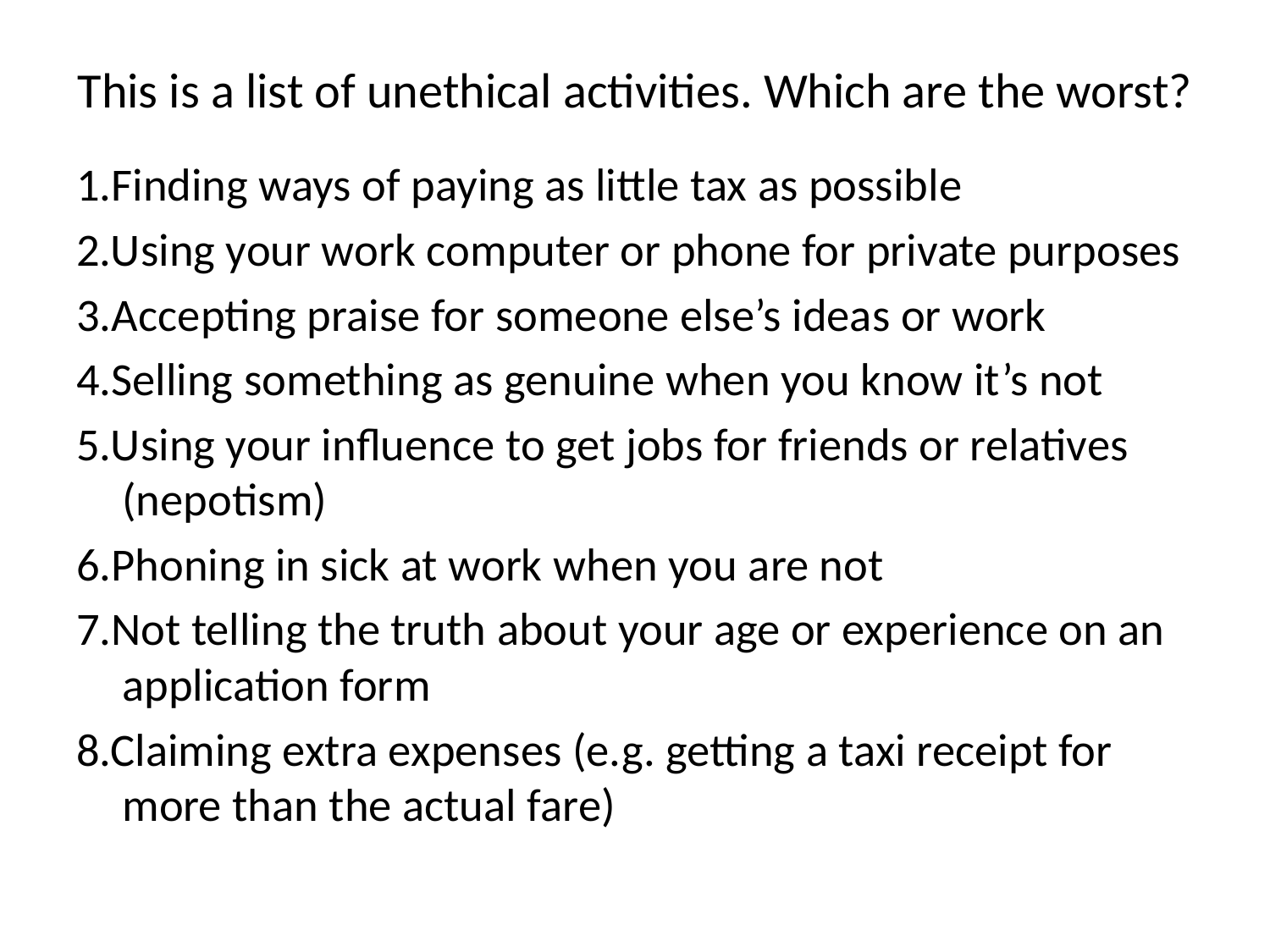

# This is a list of unethical activities. Which are the worst?
1.Finding ways of paying as little tax as possible
2.Using your work computer or phone for private purposes
3.Accepting praise for someone else’s ideas or work
4.Selling something as genuine when you know it’s not
5.Using your influence to get jobs for friends or relatives (nepotism)
6.Phoning in sick at work when you are not
7.Not telling the truth about your age or experience on an application form
8.Claiming extra expenses (e.g. getting a taxi receipt for more than the actual fare)